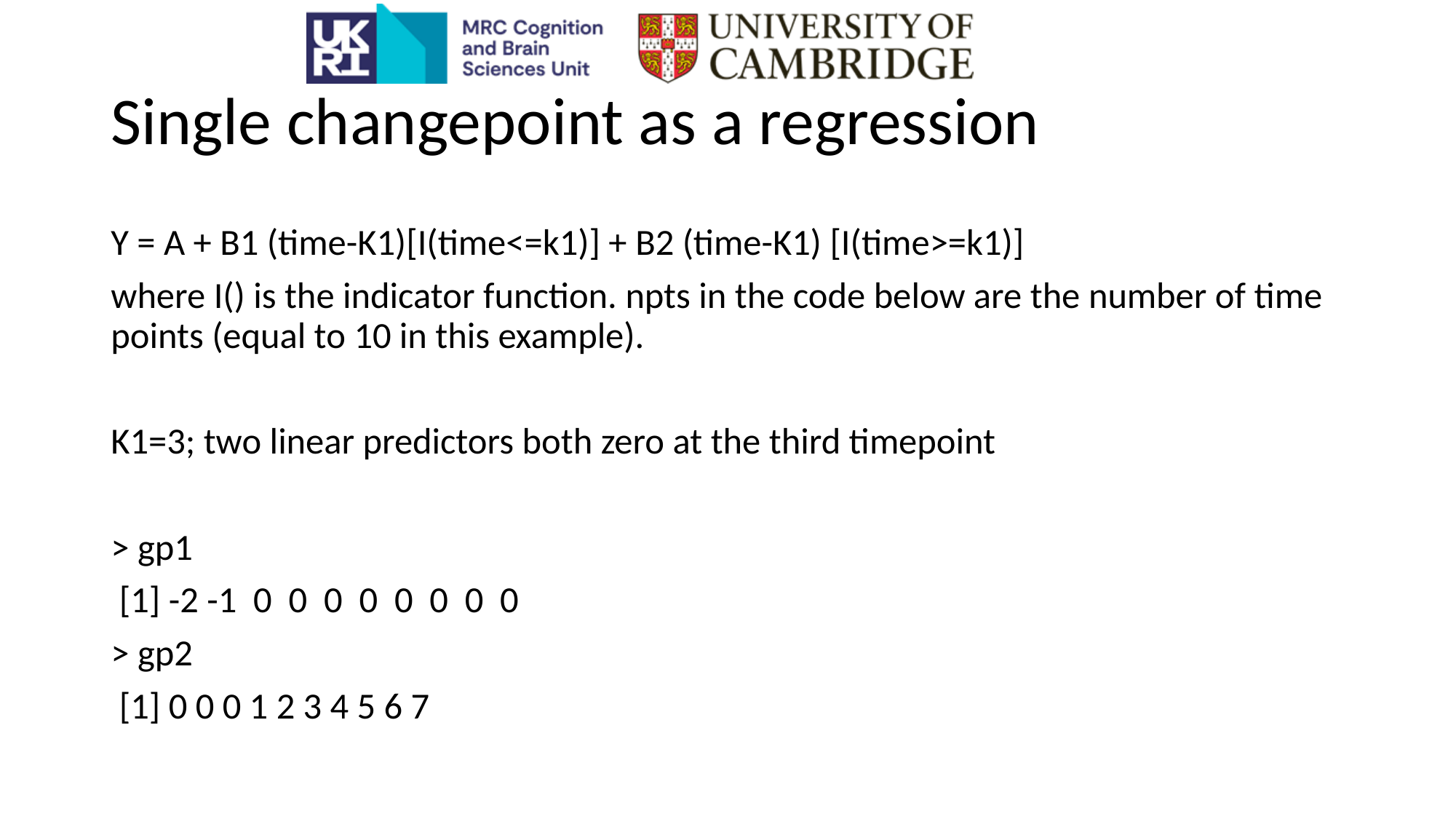

# Single changepoint as a regression
Y = A + B1 (time-K1)[I(time<=k1)] + B2 (time-K1) [I(time>=k1)]
where I() is the indicator function. npts in the code below are the number of time points (equal to 10 in this example).

K1=3; two linear predictors both zero at the third timepoint

> gp1
 [1] -2 -1  0  0  0  0  0  0  0  0
> gp2
 [1] 0 0 0 1 2 3 4 5 6 7